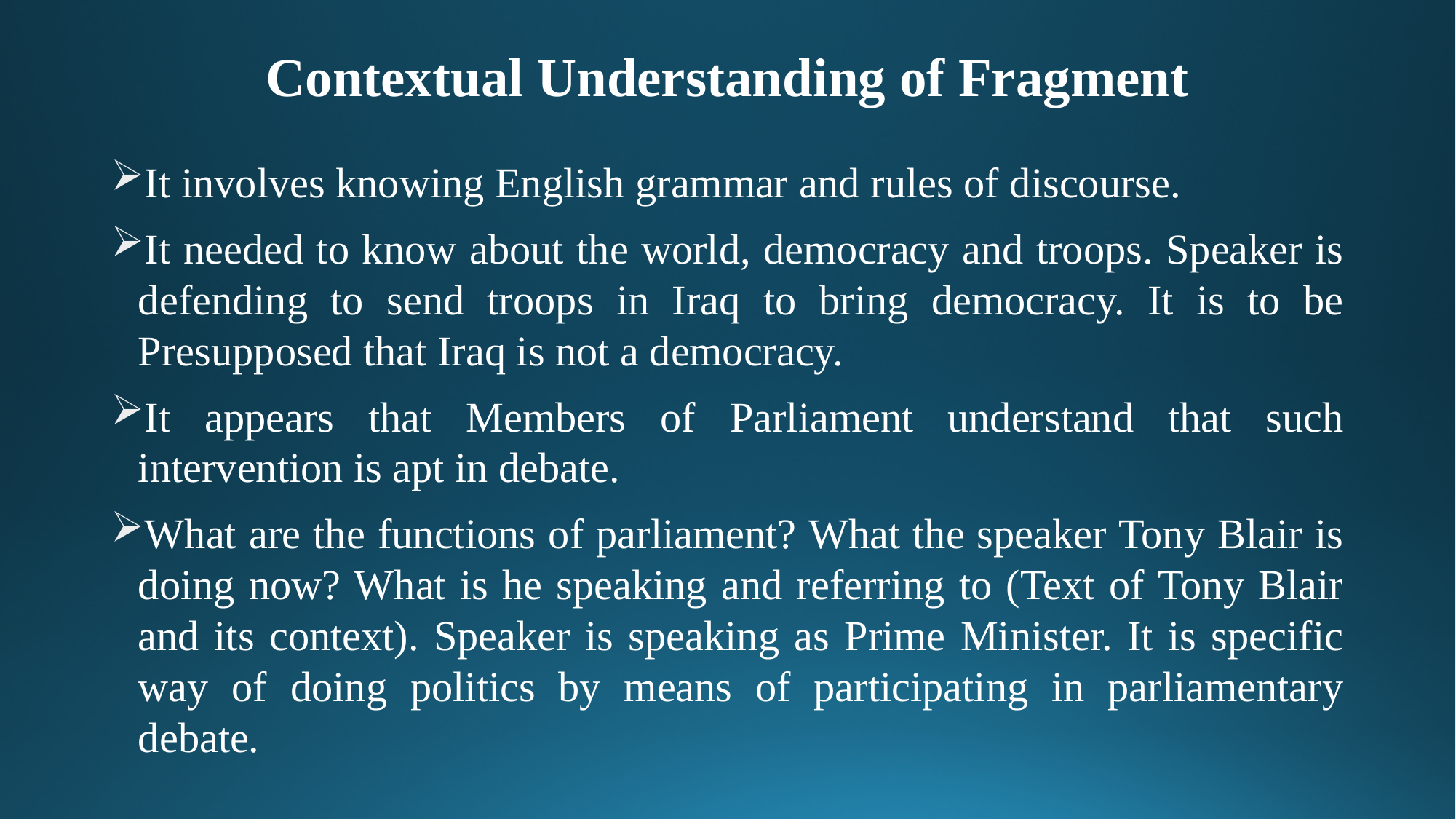

# Contextual Understanding of Fragment
It involves knowing English grammar and rules of discourse.
It needed to know about the world, democracy and troops. Speaker is defending to send troops in Iraq to bring democracy. It is to be Presupposed that Iraq is not a democracy.
It appears that Members of Parliament understand that such intervention is apt in debate.
What are the functions of parliament? What the speaker Tony Blair is doing now? What is he speaking and referring to (Text of Tony Blair and its context). Speaker is speaking as Prime Minister. It is specific way of doing politics by means of participating in parliamentary debate.